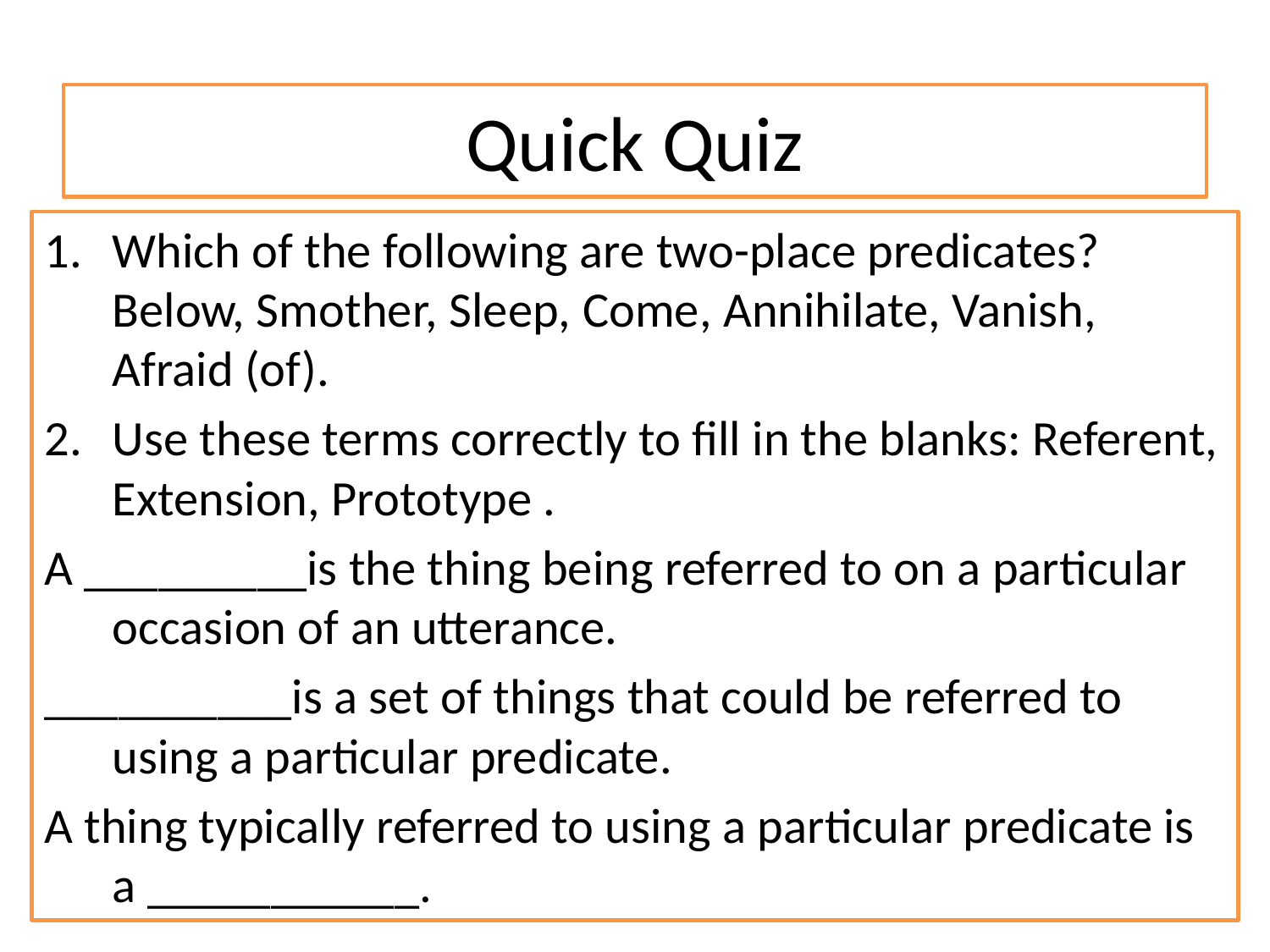

# Quick Quiz
Which of the following are two-place predicates? Below, Smother, Sleep, Come, Annihilate, Vanish, Afraid (of).
Use these terms correctly to fill in the blanks: Referent, Extension, Prototype .
A _________is the thing being referred to on a particular occasion of an utterance.
__________is a set of things that could be referred to using a particular predicate.
A thing typically referred to using a particular predicate is a ___________.